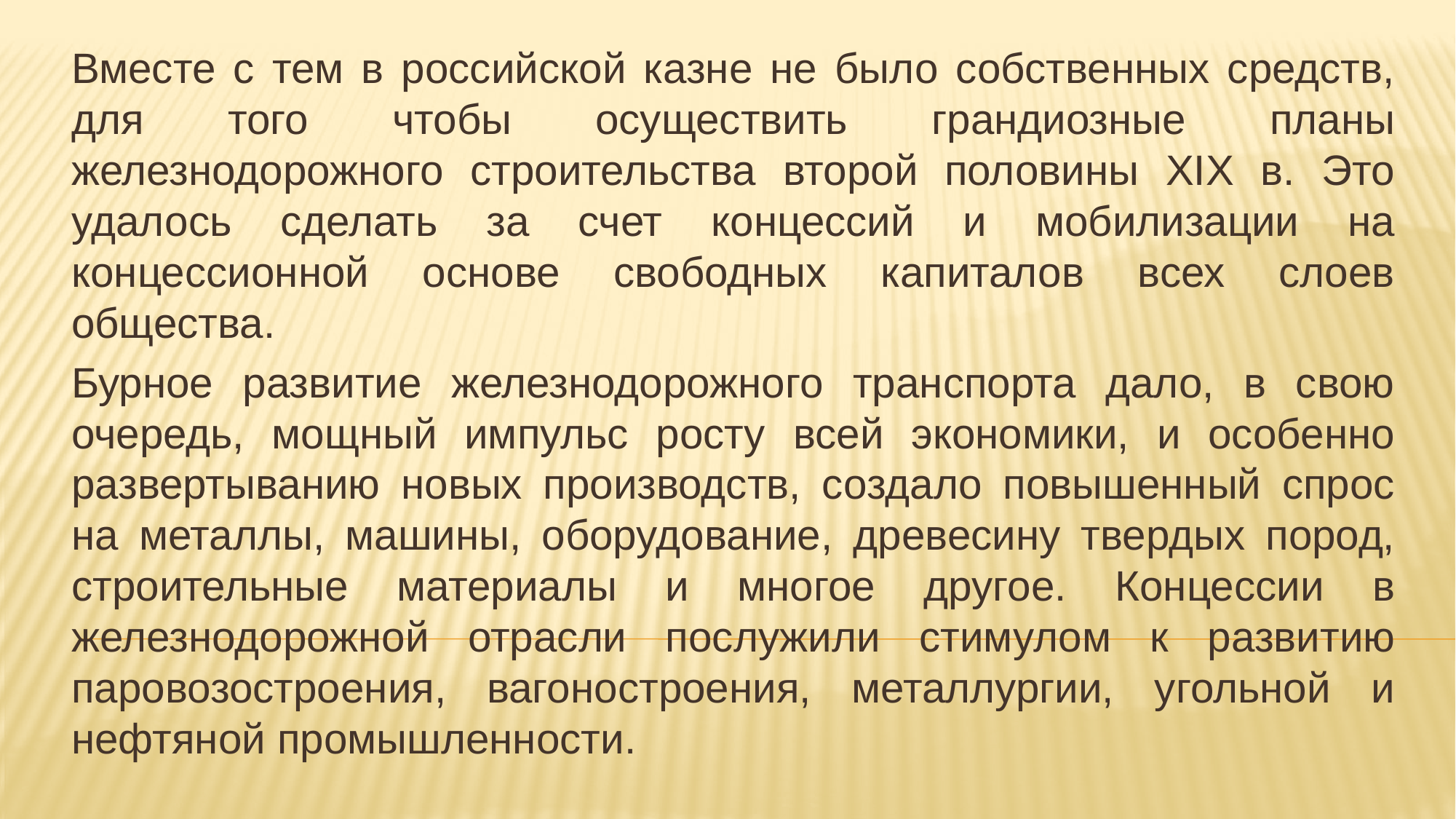

Вместе с тем в российской казне не было собственных средств, для того чтобы осуществить грандиозные планы железнодорожного строительства второй половины XIX в. Это удалось сделать за счет концессий и мобилизации на концессионной основе свободных капиталов всех слоев общества.
Бурное развитие железнодорожного транспорта дало, в свою очередь, мощный импульс росту всей экономики, и особенно развертыванию новых производств, создало повышенный спрос на металлы, машины, оборудование, древесину твердых пород, строительные материалы и многое другое. Концессии в железнодорожной отрасли послужили стимулом к развитию паровозостроения, вагоностроения, металлургии, угольной и нефтяной промышленности.